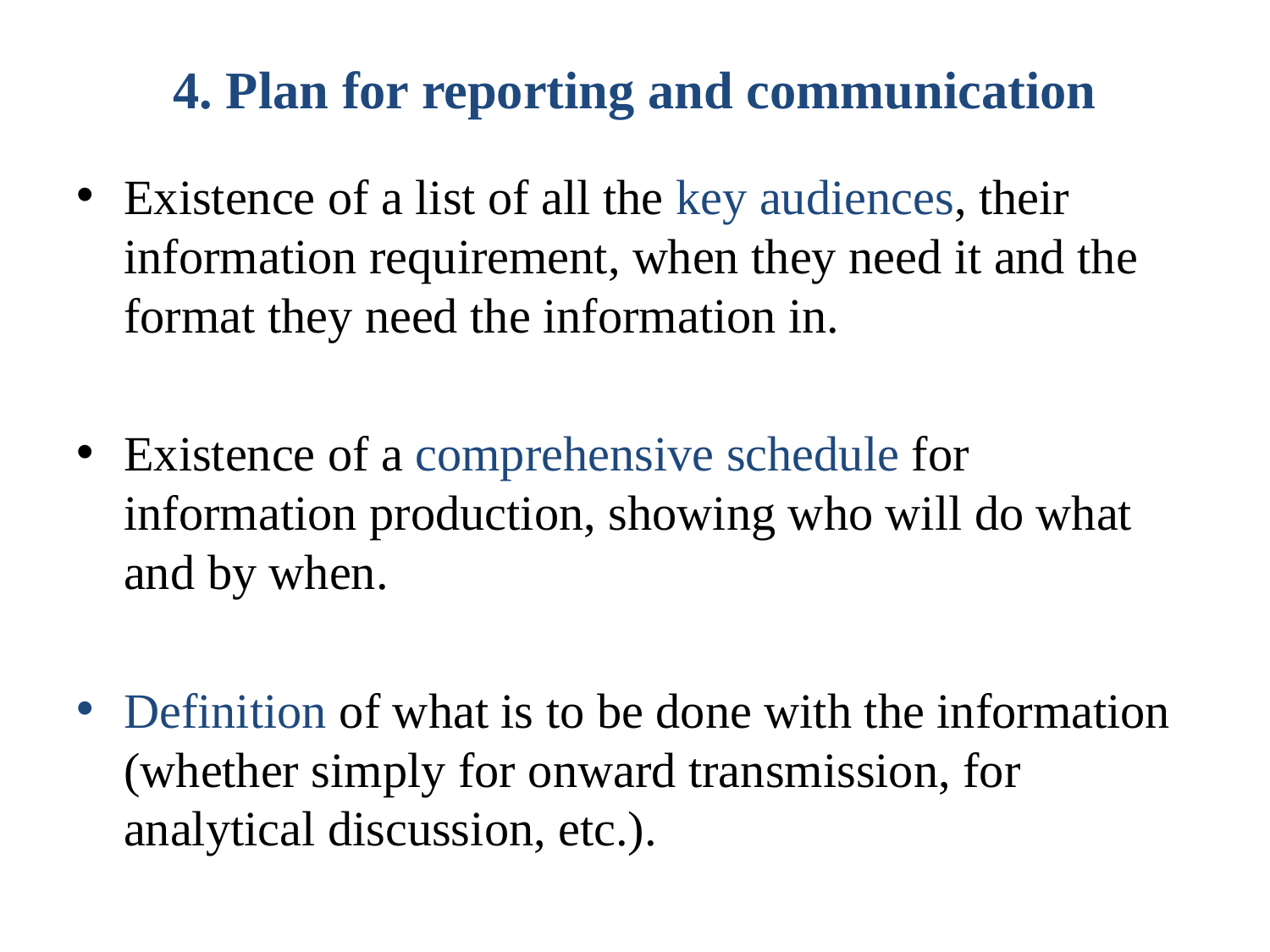

# 4. Plan for reporting and communication
Existence of a list of all the key audiences, their information requirement, when they need it and the format they need the information in.

Existence of a comprehensive schedule for information production, showing who will do what and by when.

Definition of what is to be done with the information (whether simply for onward transmission, for analytical discussion, etc.).